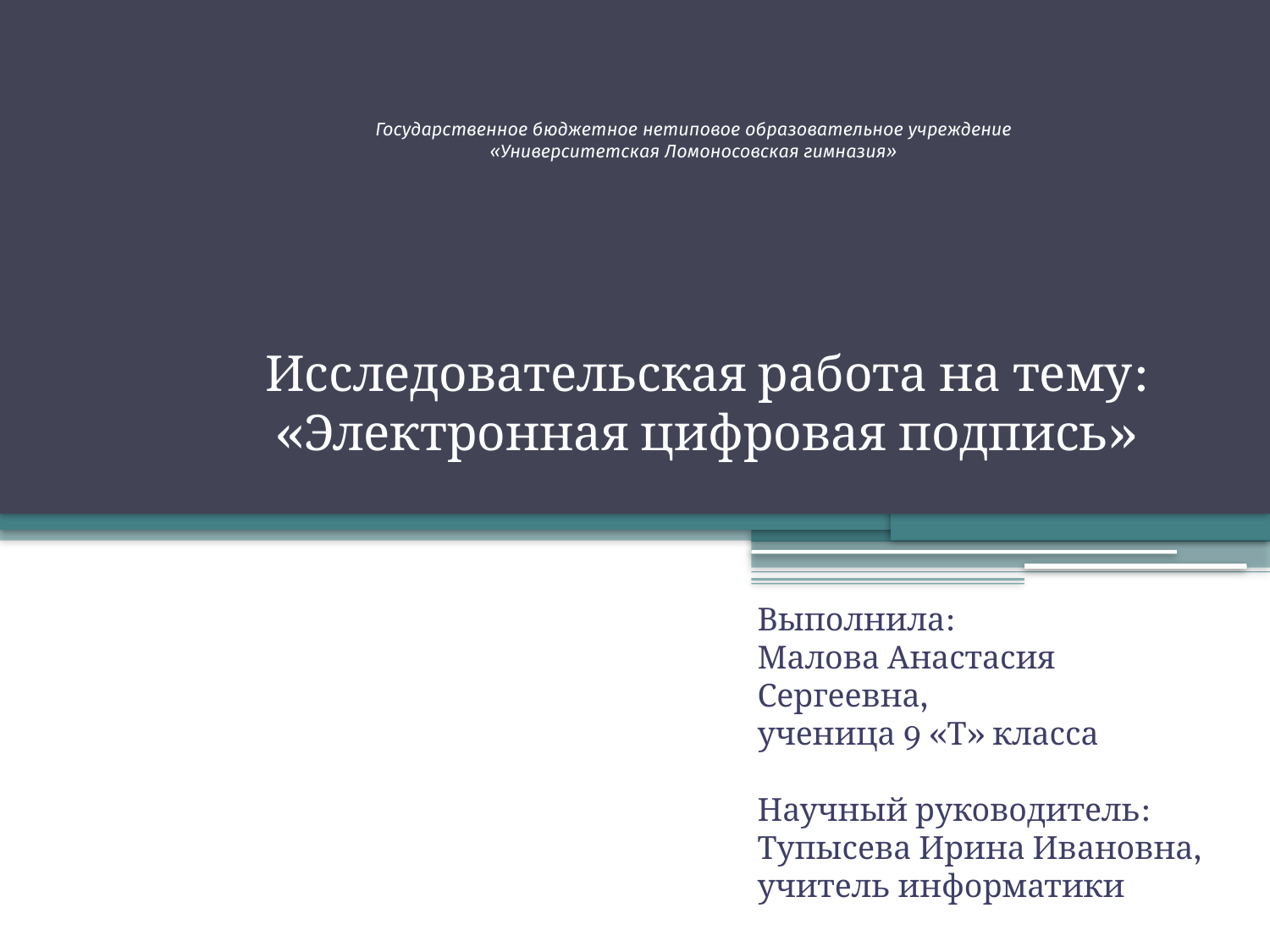

# Государственное бюджетное нетиповое образовательное учреждение «Университетская Ломоносовская гимназия»
Исследовательская работа на тему:
«Электронная цифровая подпись»
Исследовательская работа на тему:
«Электронная цифровая подпись»
Выполнила:
Малова Анастасия Сергеевна,
ученица 9 «Т» класса

Научный руководитель:
Тупысева Ирина Ивановна,
учитель информатики